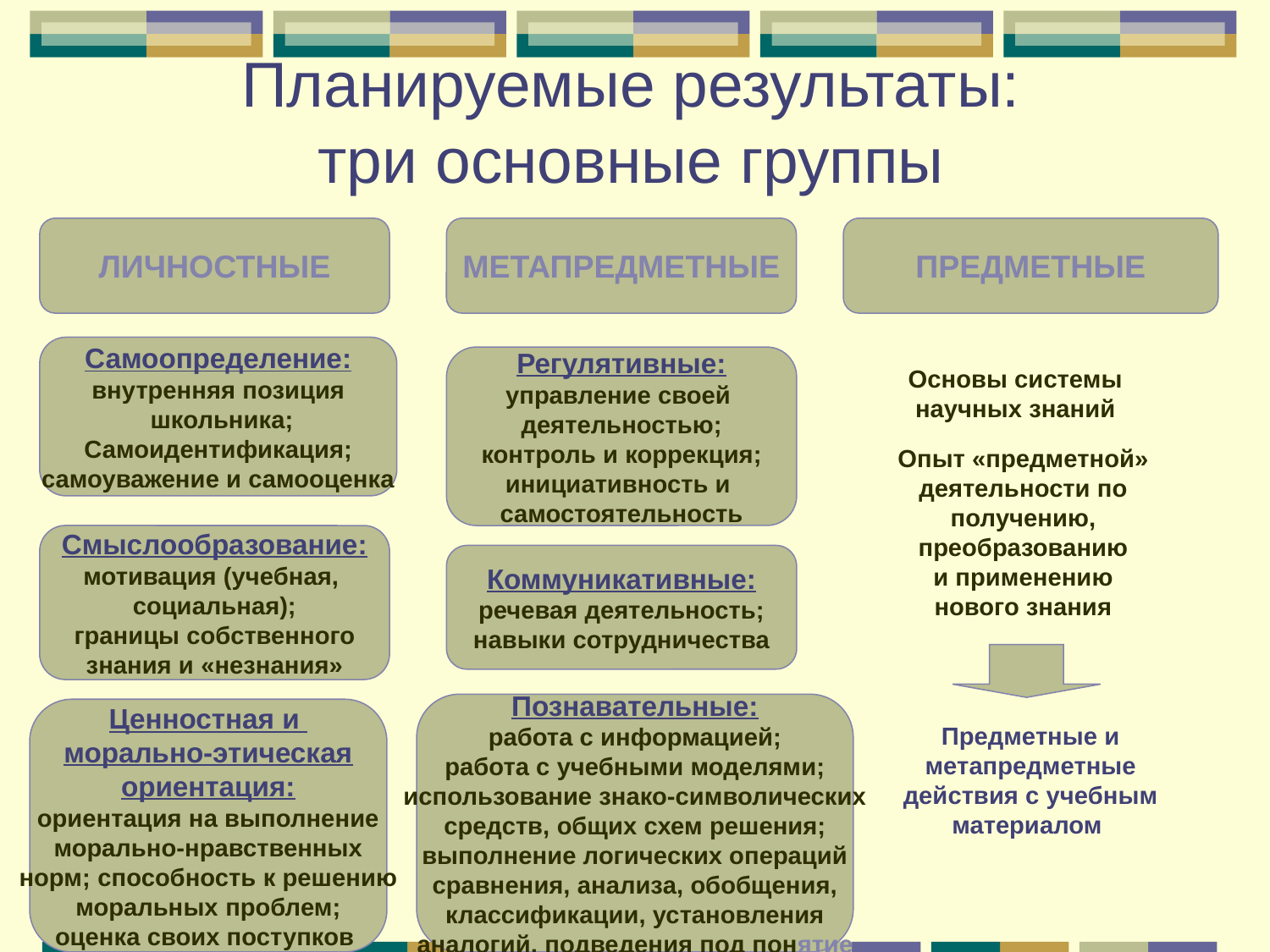

Планируемые результаты:
три основные группы

ЛИЧНОСТНЫЕ
МЕТАПРЕДМЕТНЫЕ
ПРЕДМЕТНЫЕ
Самоопределение:
внутренняя позиция
 школьника;
Самоидентификация;
самоуважение и самооценка
Регулятивные:
управление своей
деятельностью;
контроль и коррекция;
инициативность и
самостоятельность
Основы системы
научных знаний
Опыт «предметной» деятельности по получению,
преобразованию
и применению
нового знания
Смыслообразование:
мотивация (учебная,
социальная);
границы собственного
знания и «незнания»
Коммуникативные:
речевая деятельность;
навыки сотрудничества

Познавательные:
работа с информацией;
работа с учебными моделями;
использование знако-символических
средств, общих схем решения;
выполнение логических операций
сравнения, анализа, обобщения,
классификации, установления
аналогий, подведения под понятие
Ценностная и
морально-этическая
ориентация:
ориентация на выполнение
морально-нравственных
 норм; способность к решению
моральных проблем;
оценка своих поступков
Предметные и метапредметные действия с учебным материалом